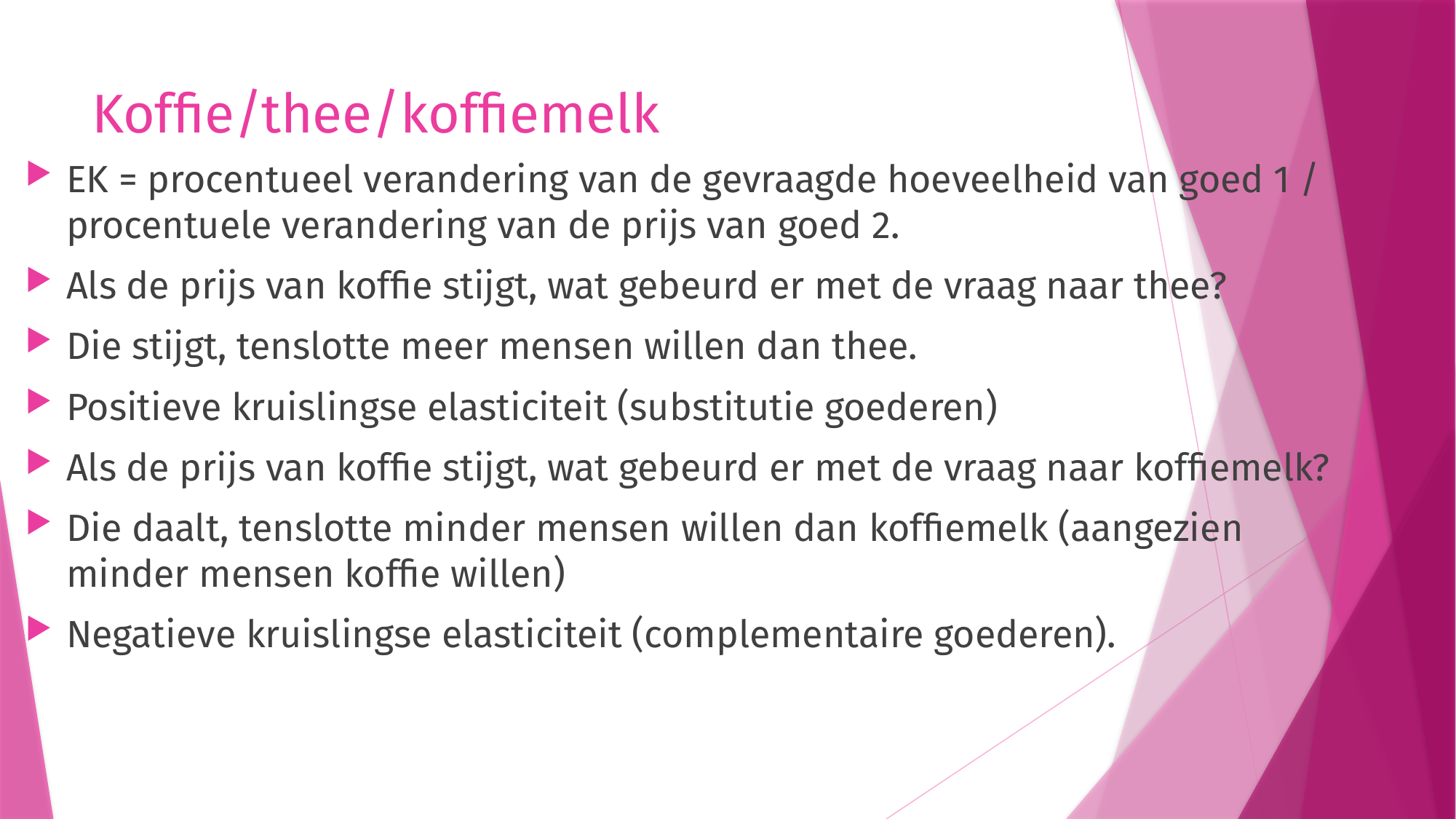

# Koffie/thee/koffiemelk
EK = procentueel verandering van de gevraagde hoeveelheid van goed 1 / procentuele verandering van de prijs van goed 2.
Als de prijs van koffie stijgt, wat gebeurd er met de vraag naar thee?
Die stijgt, tenslotte meer mensen willen dan thee.
Positieve kruislingse elasticiteit (substitutie goederen)
Als de prijs van koffie stijgt, wat gebeurd er met de vraag naar koffiemelk?
Die daalt, tenslotte minder mensen willen dan koffiemelk (aangezien minder mensen koffie willen)
Negatieve kruislingse elasticiteit (complementaire goederen).